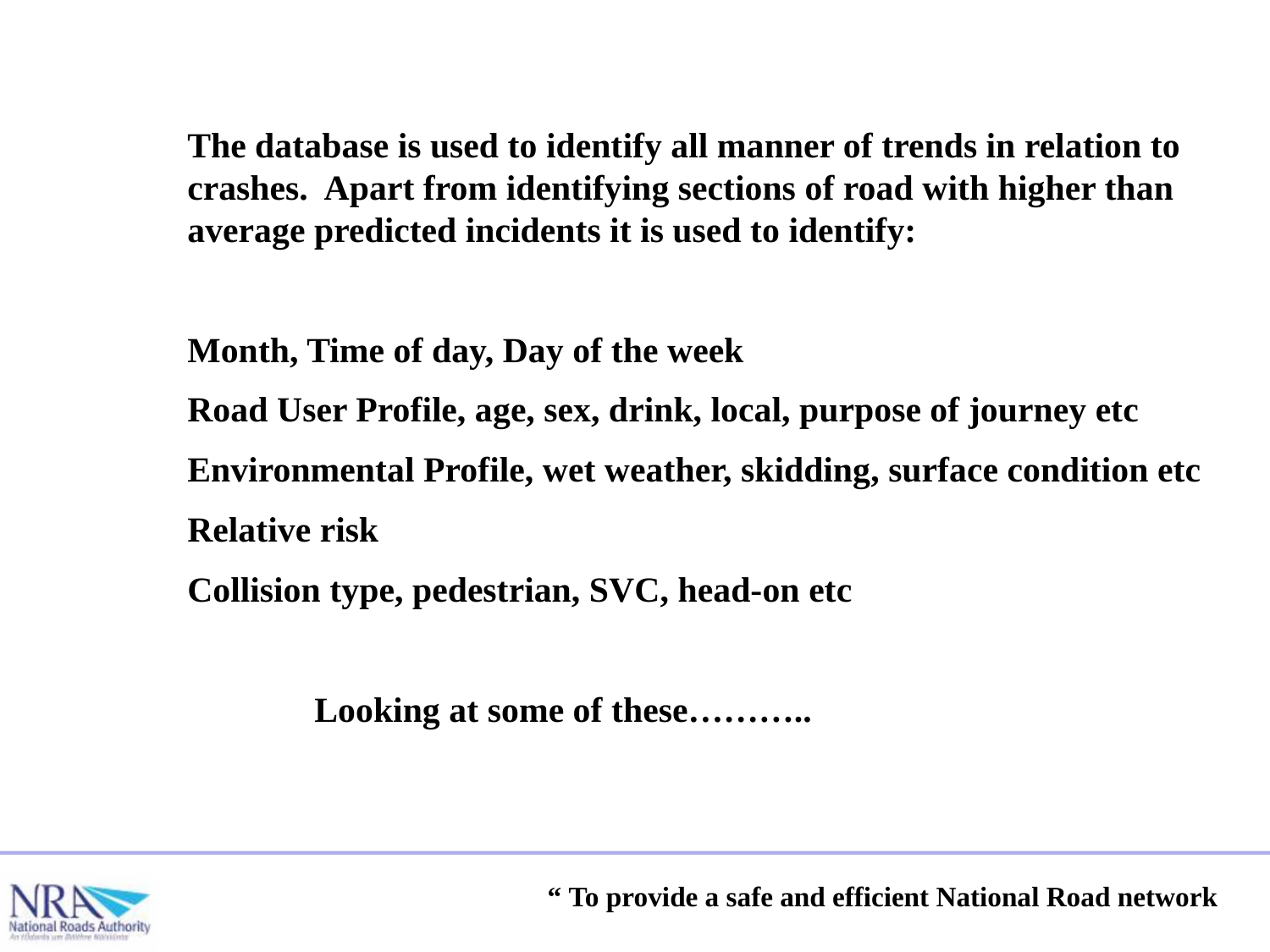

The database is used to identify all manner of trends in relation to crashes.  Apart from identifying sections of road with higher than average predicted incidents it is used to identify:

Month, Time of day, Day of the week
Road User Profile, age, sex, drink, local, purpose of journey etc
Environmental Profile, wet weather, skidding, surface condition etc
Relative risk
Collision type, pedestrian, SVC, head-on etc

	Looking at some of these………..

“ To provide a safe and efficient National Road network